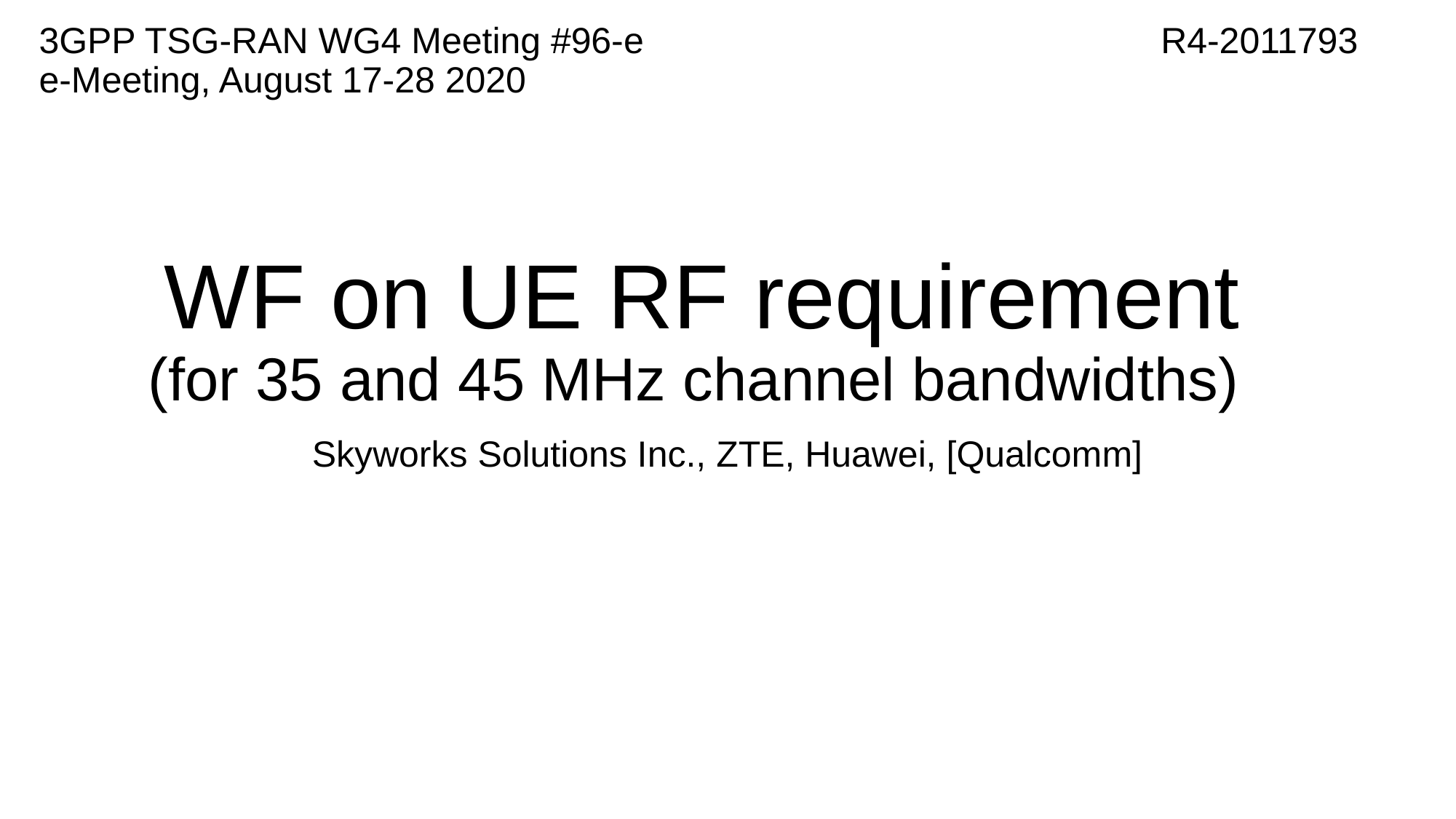

3GPP TSG-RAN WG4 Meeting #96-e					   R4-2011793   e-Meeting, August 17-28 2020
# WF on UE RF requirement (for 35 and 45 MHz channel bandwidths)
Skyworks Solutions Inc., ZTE, Huawei, [Qualcomm]